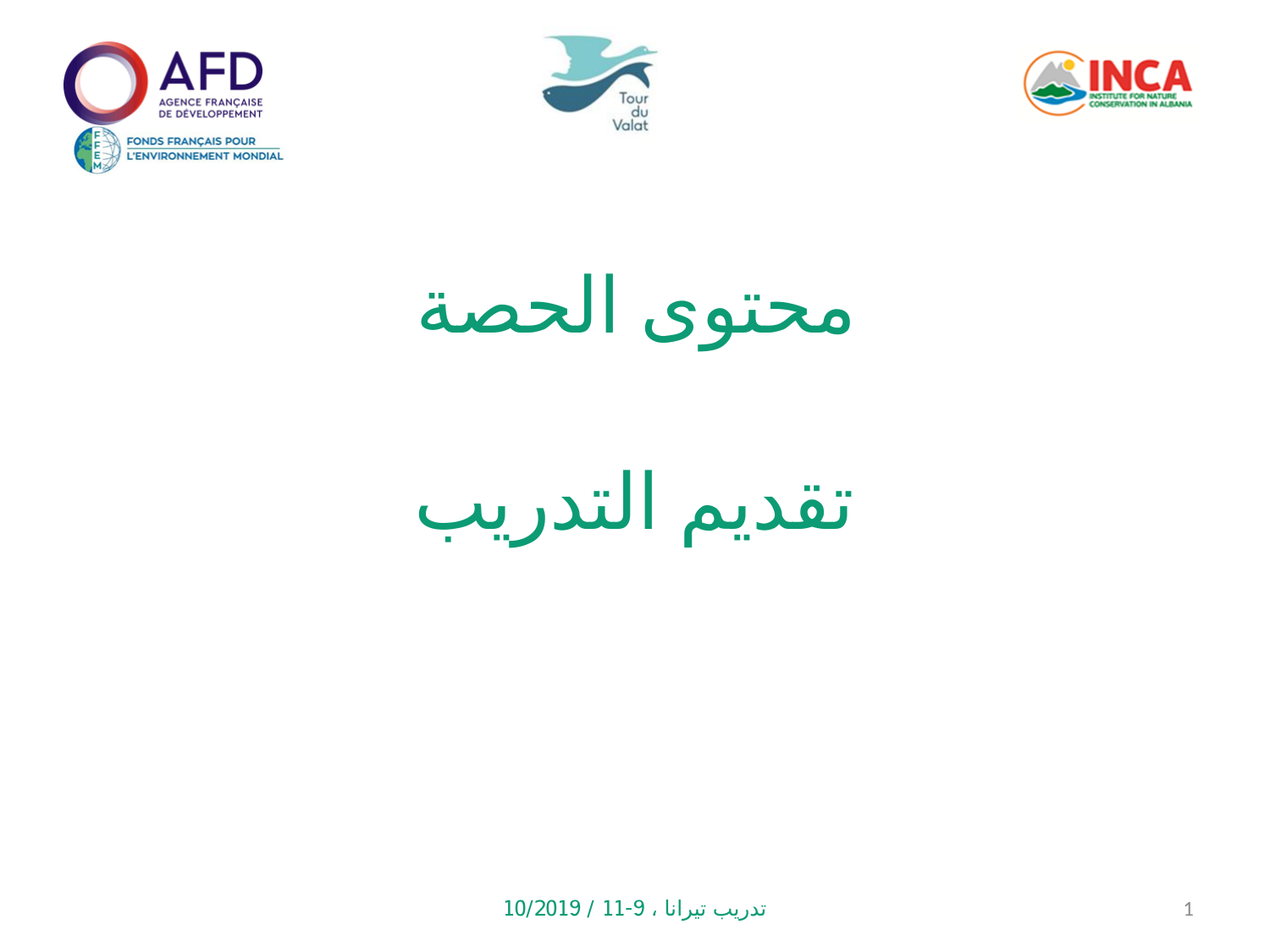

# محتوى الحصة
تقديم التدريب
تدريب تيرانا ، 9-11 / 10/2019
1